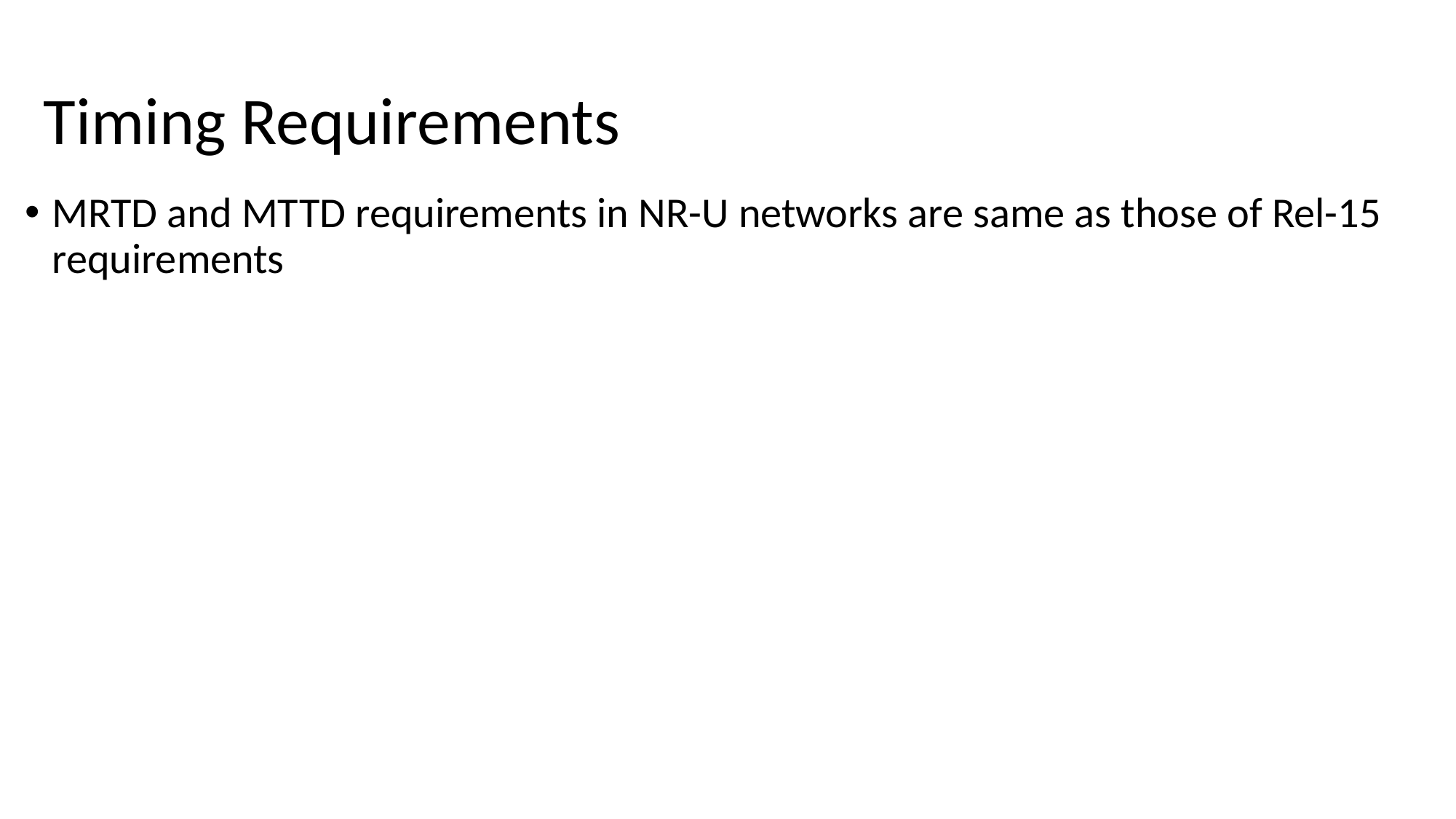

# Timing Requirements
MRTD and MTTD requirements in NR-U networks are same as those of Rel-15 requirements